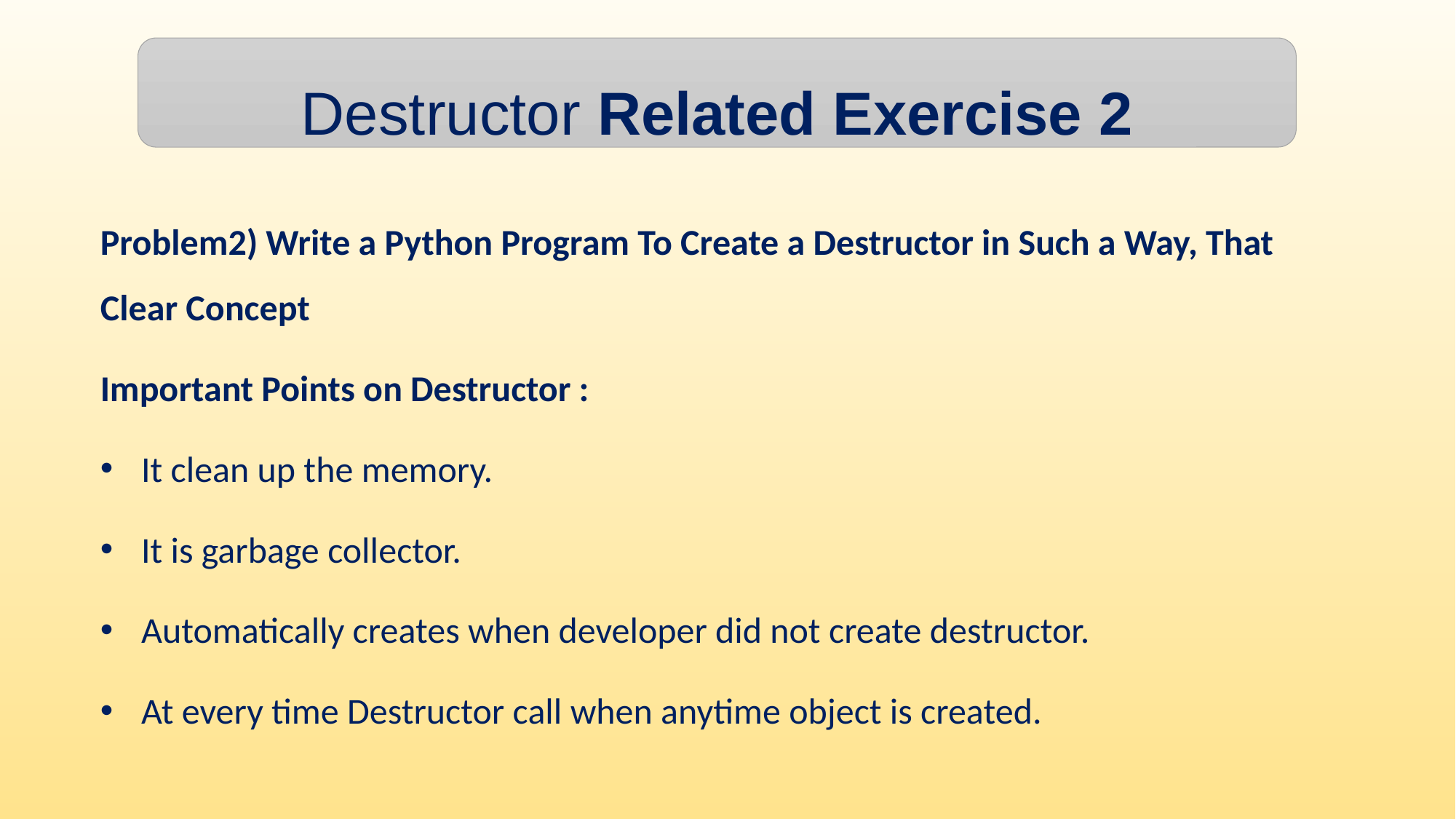

Destructor Related Exercise 2
Problem2) Write a Python Program To Create a Destructor in Such a Way, That Clear Concept
Important Points on Destructor :
It clean up the memory.
It is garbage collector.
Automatically creates when developer did not create destructor.
At every time Destructor call when anytime object is created.